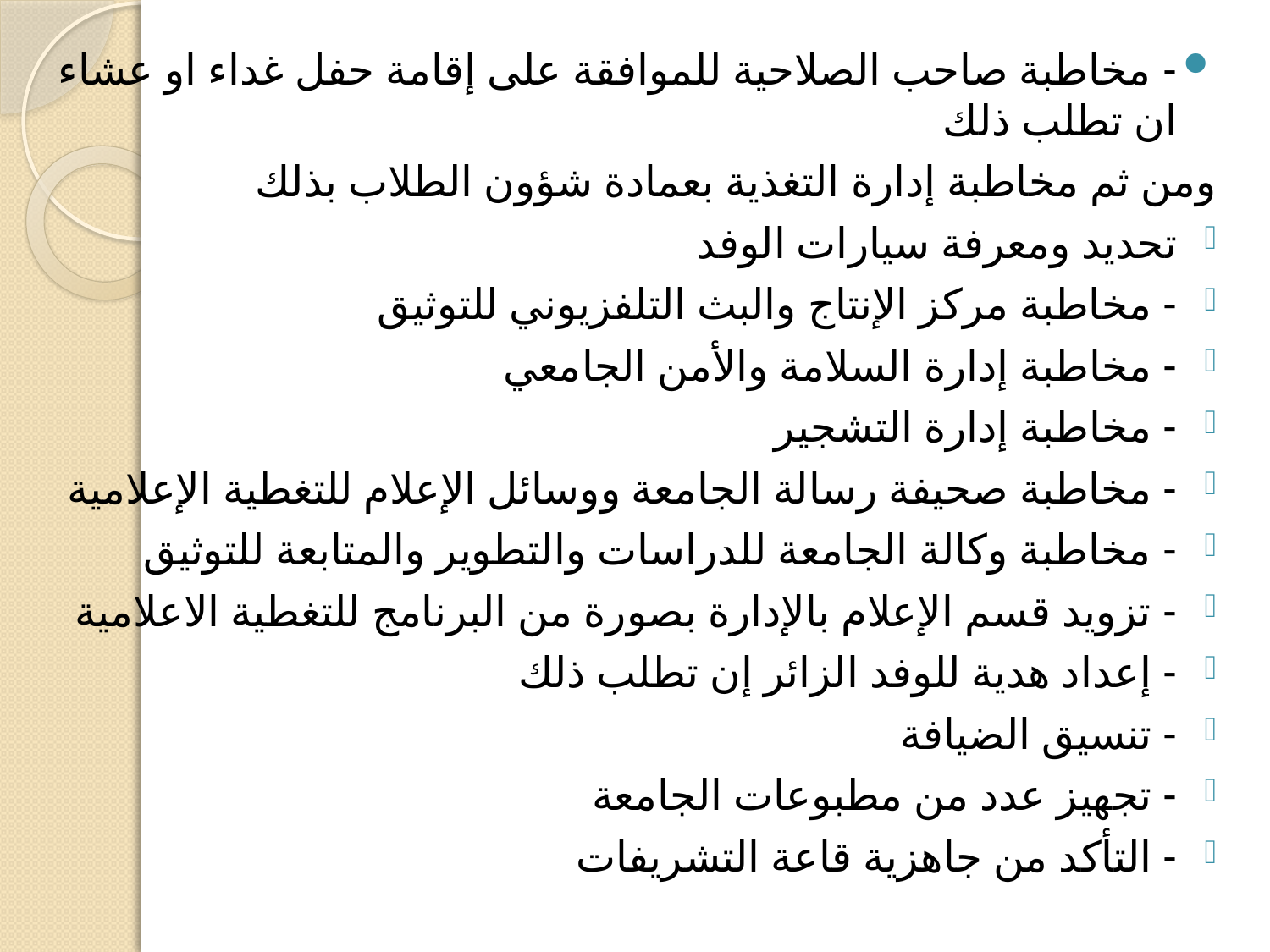

- مخاطبة صاحب الصلاحية للموافقة على إقامة حفل غداء او عشاء ان تطلب ذلك
ومن ثم مخاطبة إدارة التغذية بعمادة شؤون الطلاب بذلك
تحديد ومعرفة سيارات الوفد
- مخاطبة مركز الإنتاج والبث التلفزيوني للتوثيق
- مخاطبة إدارة السلامة والأمن الجامعي
- مخاطبة إدارة التشجير
- مخاطبة صحيفة رسالة الجامعة ووسائل الإعلام للتغطية الإعلامية
- مخاطبة وكالة الجامعة للدراسات والتطوير والمتابعة للتوثيق
- تزويد قسم الإعلام بالإدارة بصورة من البرنامج للتغطية الاعلامية
- إعداد هدية للوفد الزائر إن تطلب ذلك
- تنسيق الضيافة
- تجهيز عدد من مطبوعات الجامعة
- التأكد من جاهزية قاعة التشريفات
#